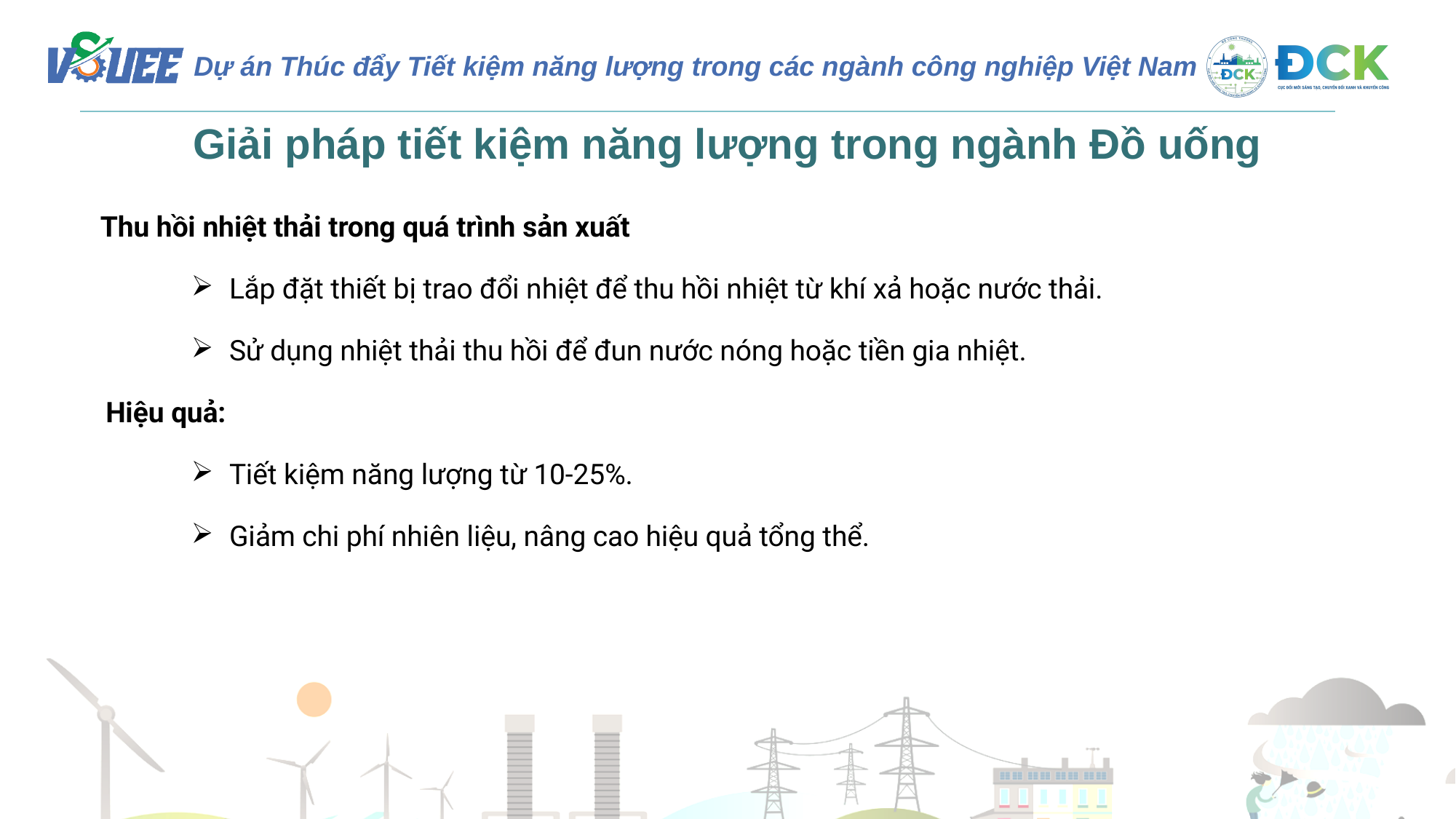

Giải pháp tiết kiệm năng lượng trong ngành Đồ uống
Thu hồi nhiệt thải trong quá trình sản xuất
Lắp đặt thiết bị trao đổi nhiệt để thu hồi nhiệt từ khí xả hoặc nước thải.
Sử dụng nhiệt thải thu hồi để đun nước nóng hoặc tiền gia nhiệt.
Hiệu quả:
Tiết kiệm năng lượng từ 10-25%.
Giảm chi phí nhiên liệu, nâng cao hiệu quả tổng thể.